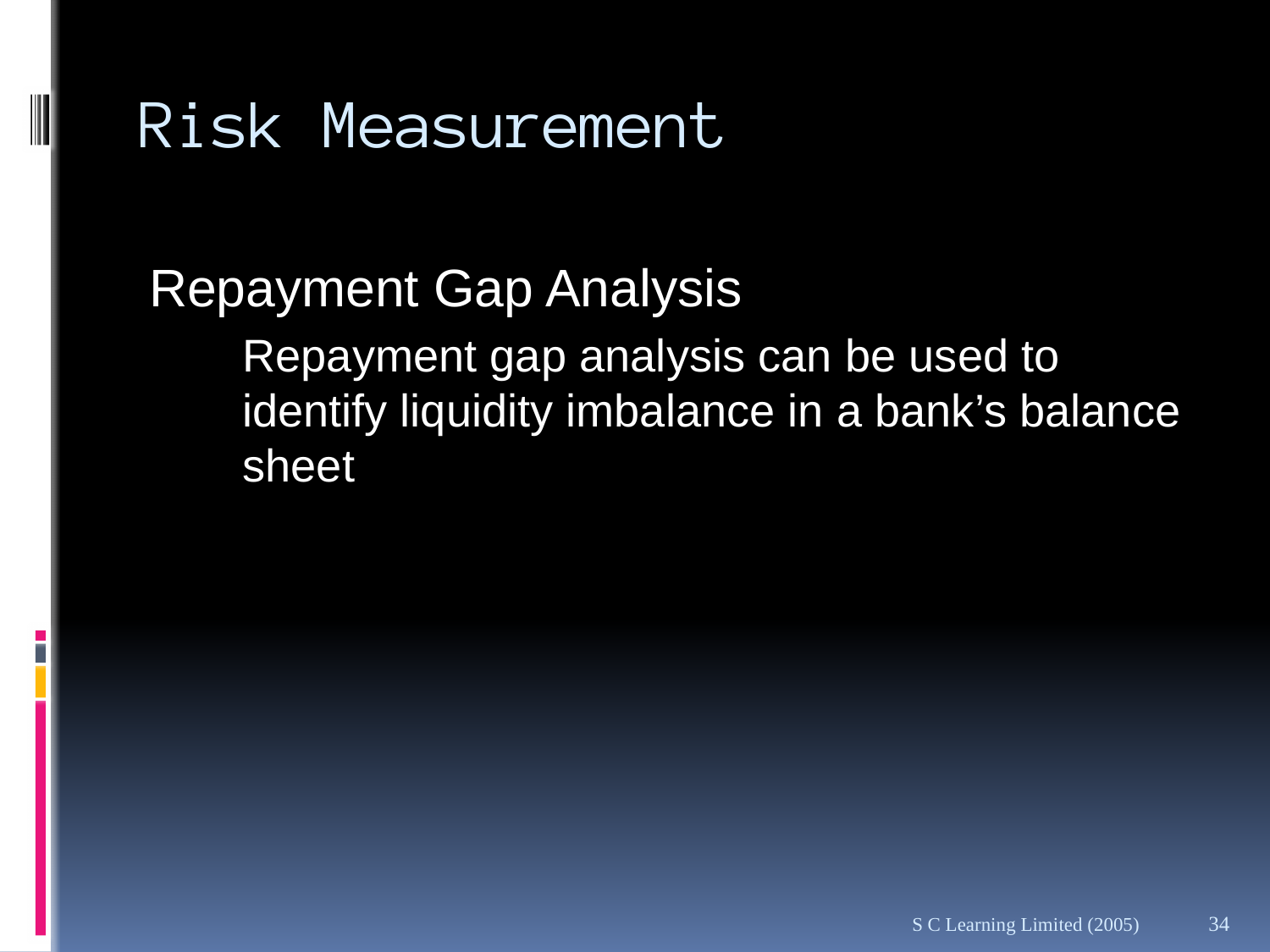

# Risk Measurement
Repayment Gap Analysis
	Repayment gap analysis can be used to identify liquidity imbalance in a bank’s balance sheet
S C Learning Limited (2005)
34